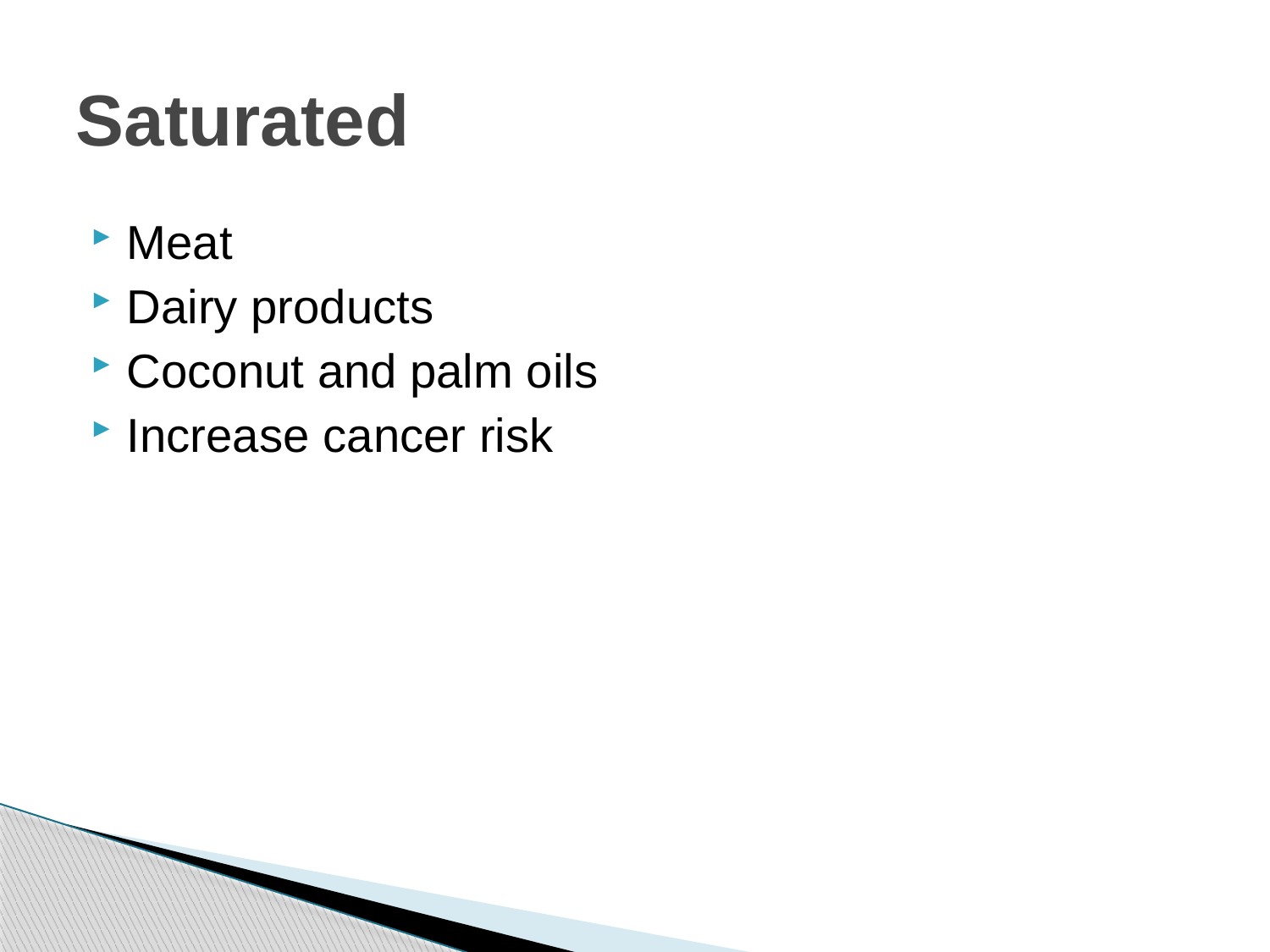

# Saturated
Meat
Dairy products
Coconut and palm oils
Increase cancer risk